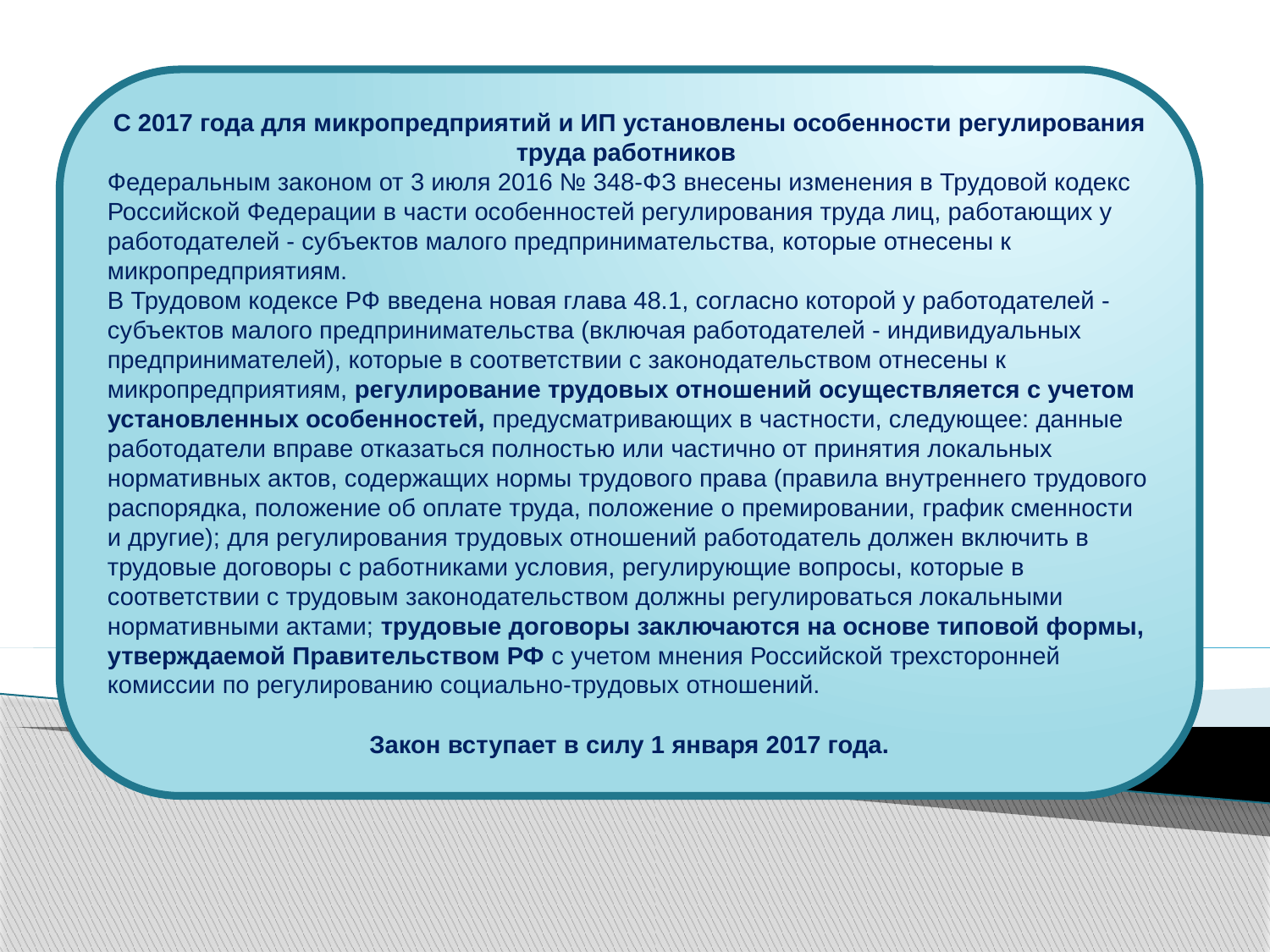

С 2017 года для микропредприятий и ИП установлены особенности регулирования труда работников
Федеральным законом от 3 июля 2016 № 348-ФЗ внесены изменения в Трудовой кодекс Российской Федерации в части особенностей регулирования труда лиц, работающих у работодателей - субъектов малого предпринимательства, которые отнесены к микропредприятиям. 
В Трудовом кодексе РФ введена новая глава 48.1, согласно которой у работодателей - субъектов малого предпринимательства (включая работодателей - индивидуальных предпринимателей), которые в соответствии с законодательством отнесены к микропредприятиям, регулирование трудовых отношений осуществляется с учетом установленных особенностей, предусматривающих в частности, следующее: данные работодатели вправе отказаться полностью или частично от принятия локальных нормативных актов, содержащих нормы трудового права (правила внутреннего трудового распорядка, положение об оплате труда, положение о премировании, график сменности и другие); для регулирования трудовых отношений работодатель должен включить в трудовые договоры с работниками условия, регулирующие вопросы, которые в соответствии с трудовым законодательством должны регулироваться локальными нормативными актами; трудовые договоры заключаются на основе типовой формы, утверждаемой Правительством РФ с учетом мнения Российской трехсторонней комиссии по регулированию социально-трудовых отношений.
 
Закон вступает в силу 1 января 2017 года.